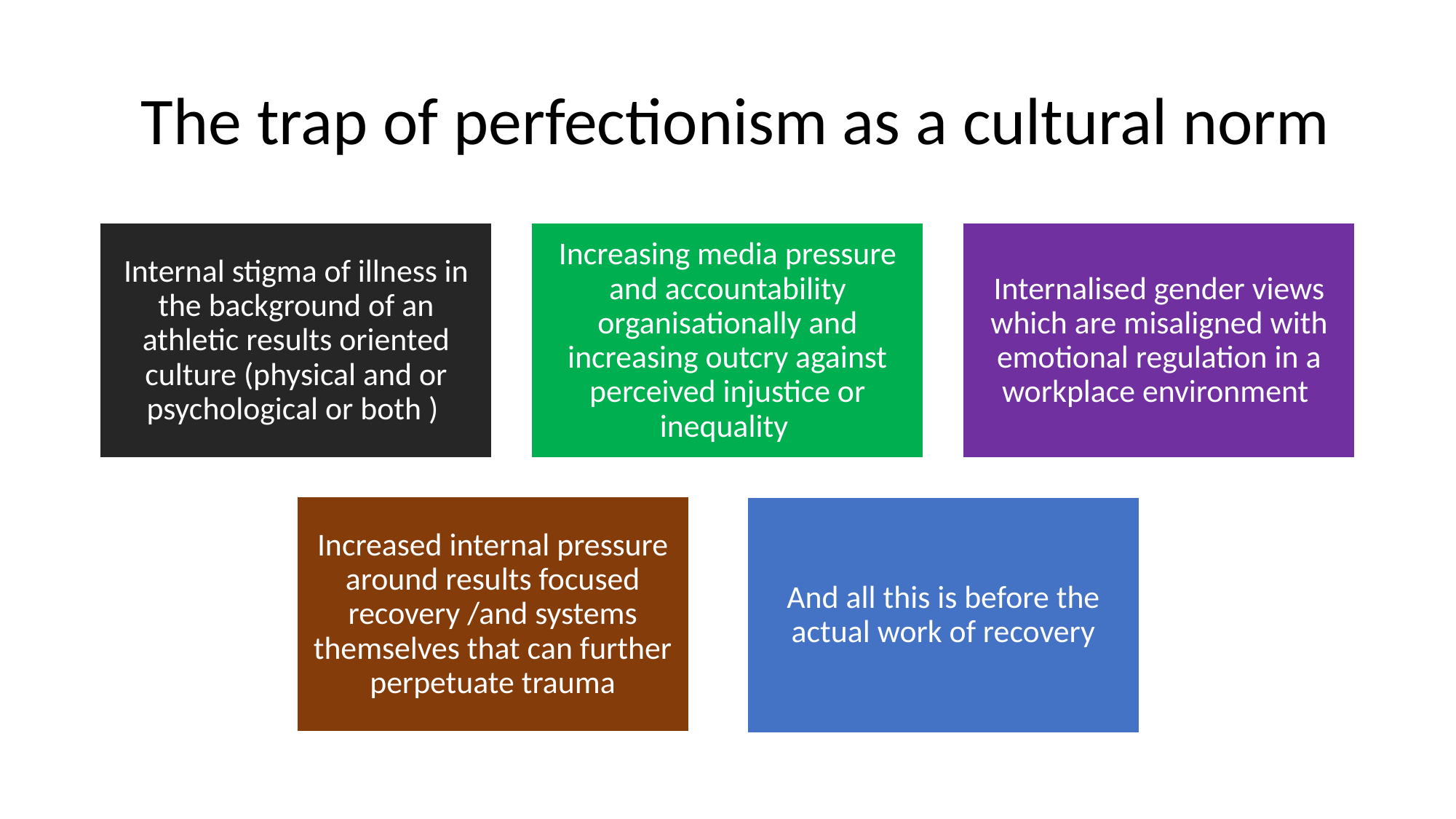

# The trap of perfectionism as a cultural norm
Internal stigma of illness in the background of an athletic results oriented culture (physical and or psychological or both )
Increasing media pressure and accountability organisationally and increasing outcry against perceived injustice or inequality
Internalised gender views which are misaligned with emotional regulation in a workplace environment
Increased internal pressure around results focused recovery /and systems themselves that can further perpetuate trauma
And all this is before the actual work of recovery